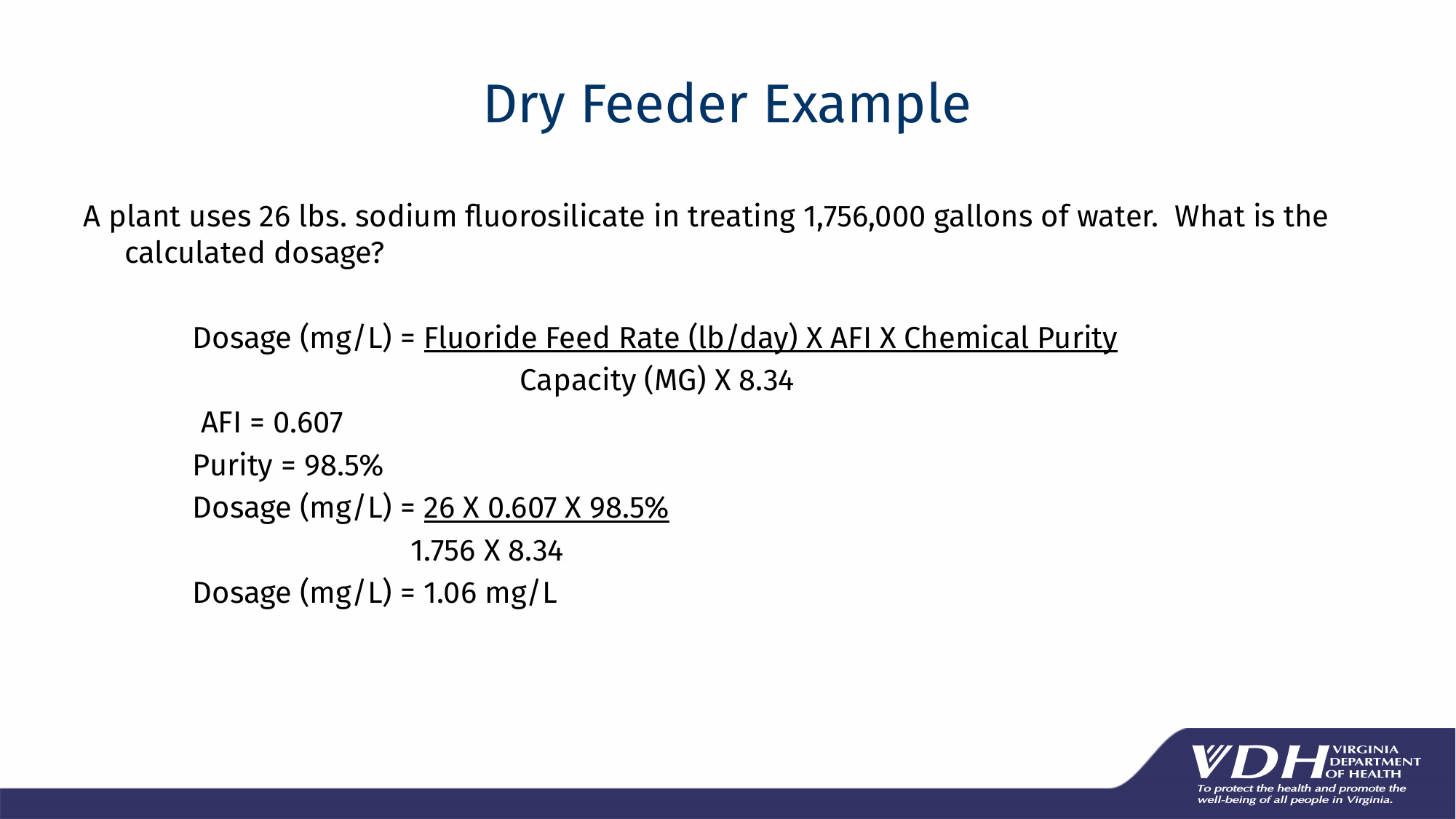

# Dry Feeder Example
A plant uses 26 lbs. sodium fluorosilicate in treating 1,756,000 gallons of water.  What is the calculated dosage?

	Dosage (mg/L) = Fluoride Feed Rate (lb/day) X AFI X Chemical Purity
				Capacity (MG) X 8.34
	 AFI = 0.607
	Purity = 98.5%
	Dosage (mg/L) = 26 X 0.607 X 98.5%
			1.756 X 8.34
	Dosage (mg/L) = 1.06 mg/L
57